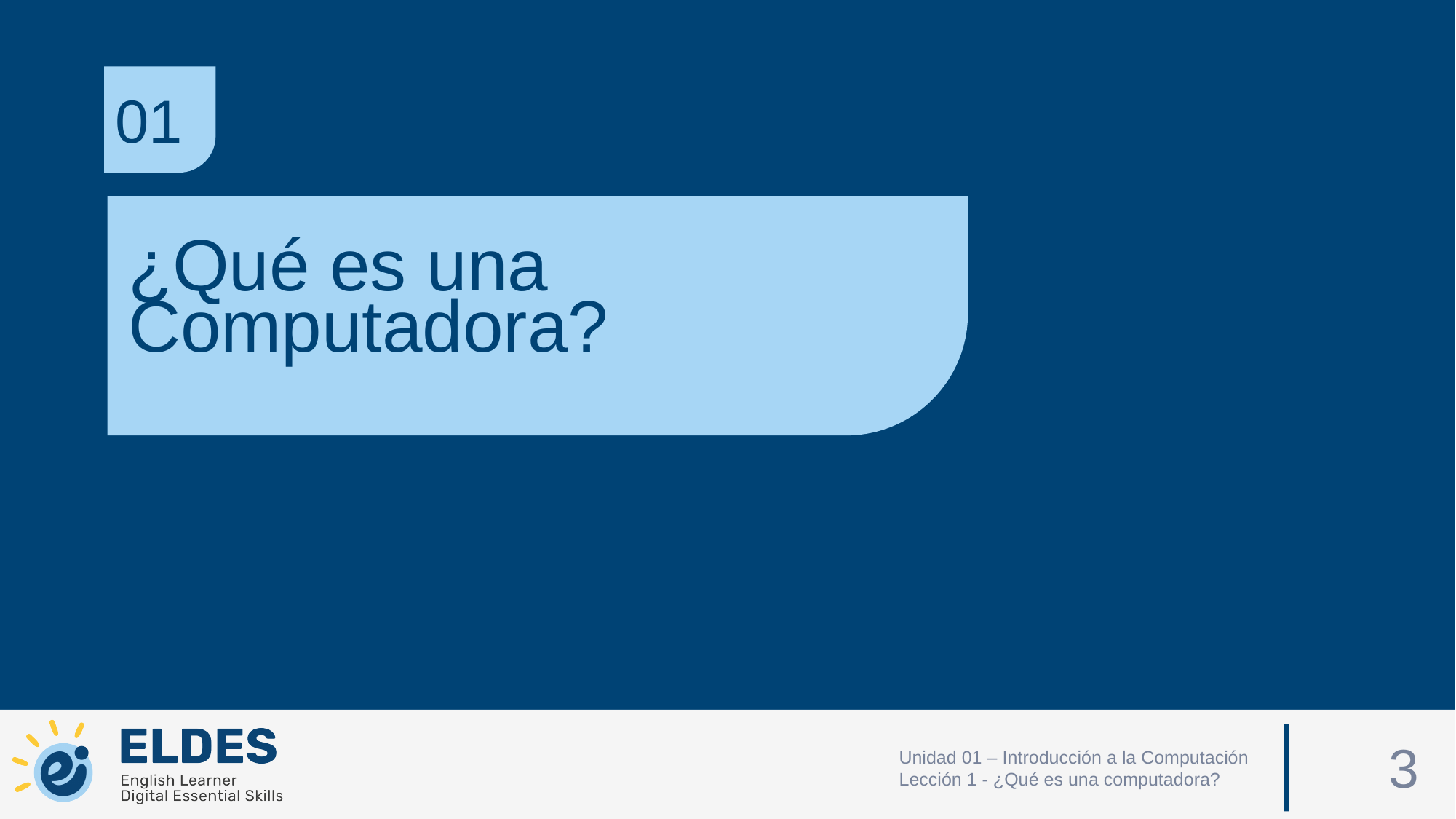

01
¿Qué es una Computadora?
3
Unidad 01 – Introducción a la Computación
Lección 1 - ¿Qué es una computadora?